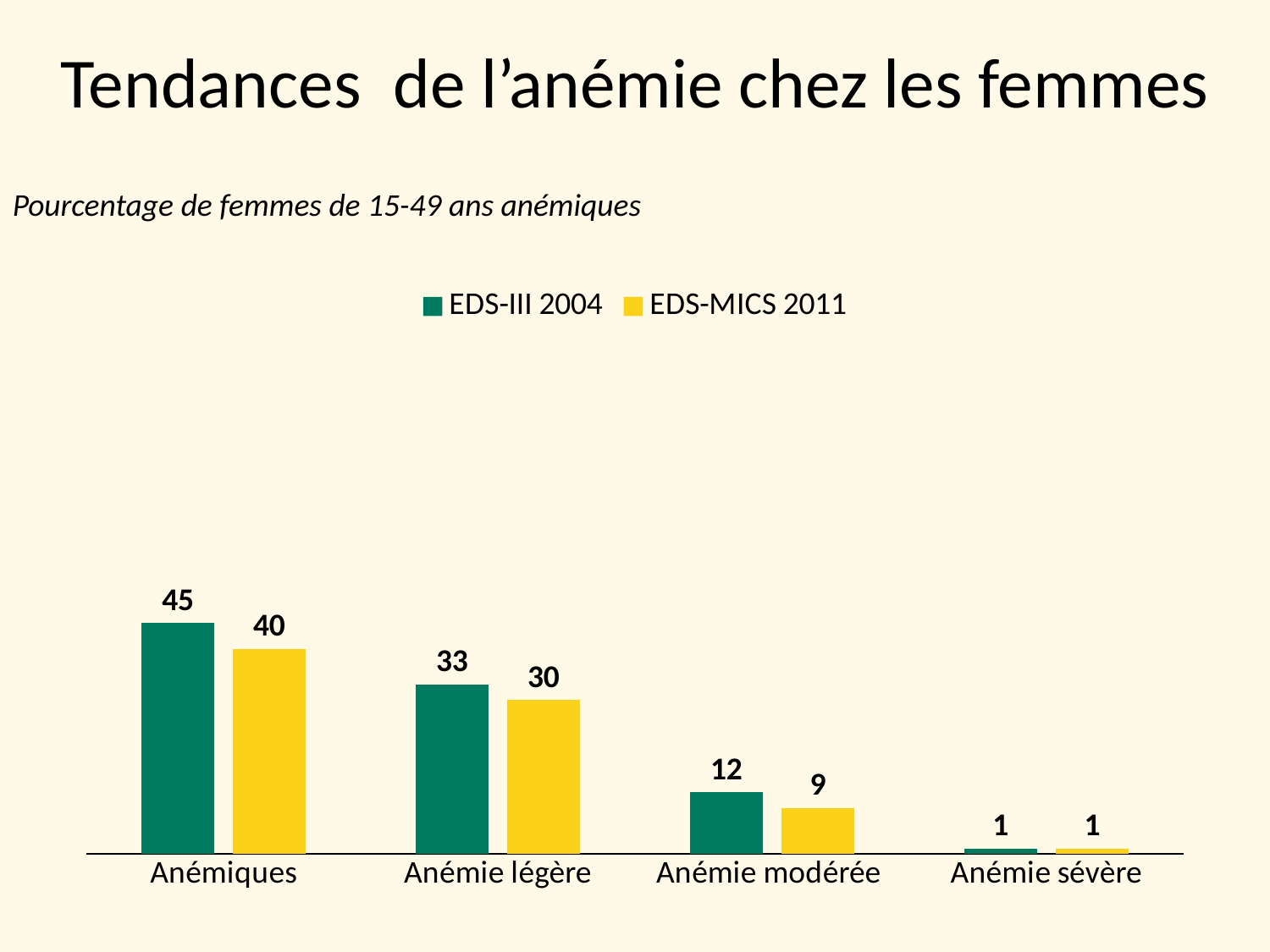

# Tendances  de l’anémie chez les femmes
Pourcentage de femmes de 15-49 ans anémiques

### Chart

| Category | EDS-III 2004 | EDS-MICS 2011 |
|---|---|---|
| Anémiques | 45.0 | 40.0 |
| Anémie légère | 33.0 | 30.0 |
| Anémie modérée  | 12.0 | 9.0 |
| Anémie sévère | 1.0 | 1.0 |